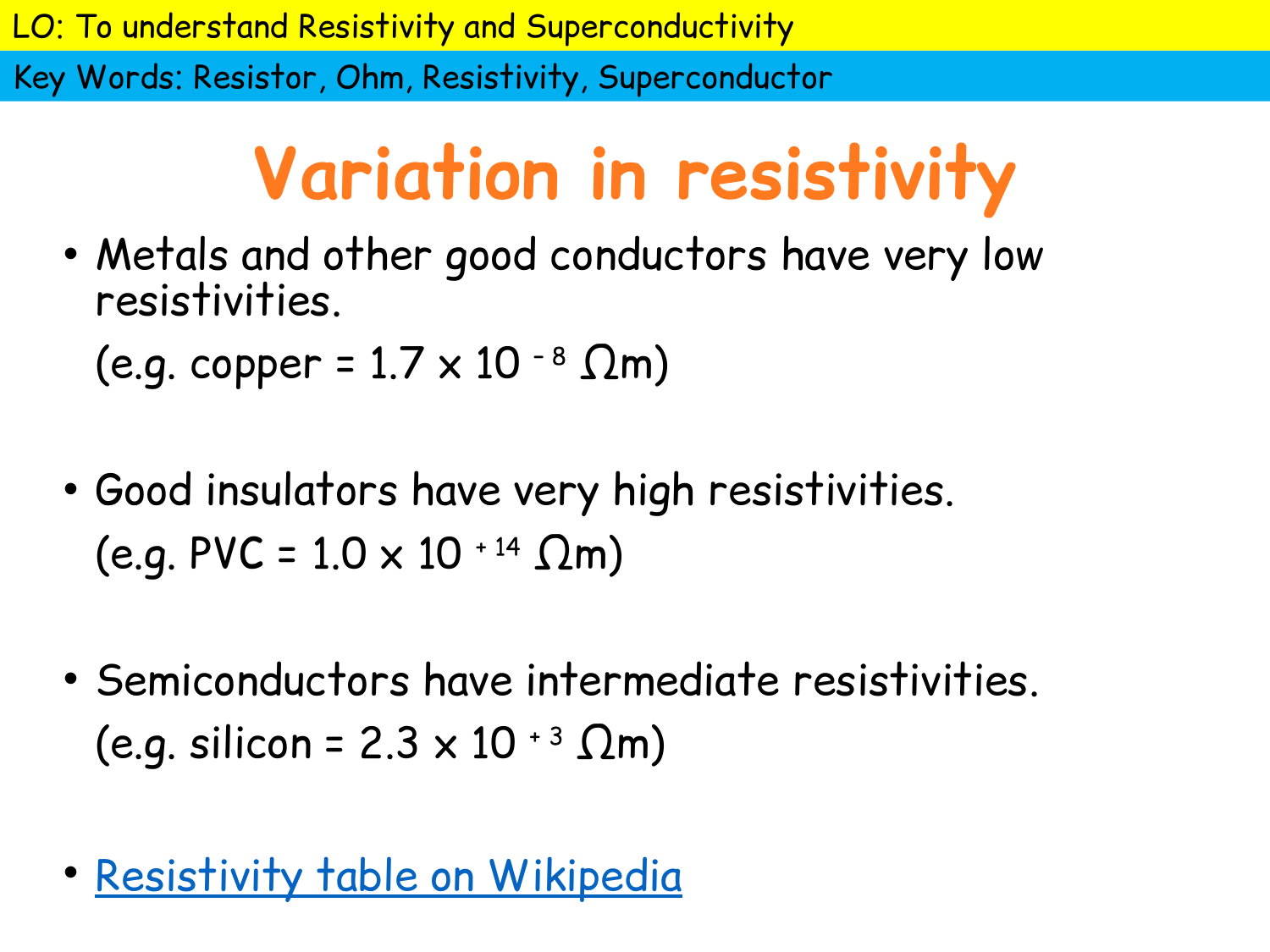

# Variation in resistivity
Metals and other good conductors have very low resistivities.
	(e.g. copper = 1.7 x 10 – 8 Ωm)

Good insulators have very high resistivities.
	(e.g. PVC = 1.0 x 10 + 14 Ωm)

Semiconductors have intermediate resistivities.
	(e.g. silicon = 2.3 x 10 + 3 Ωm)

Resistivity table on Wikipedia